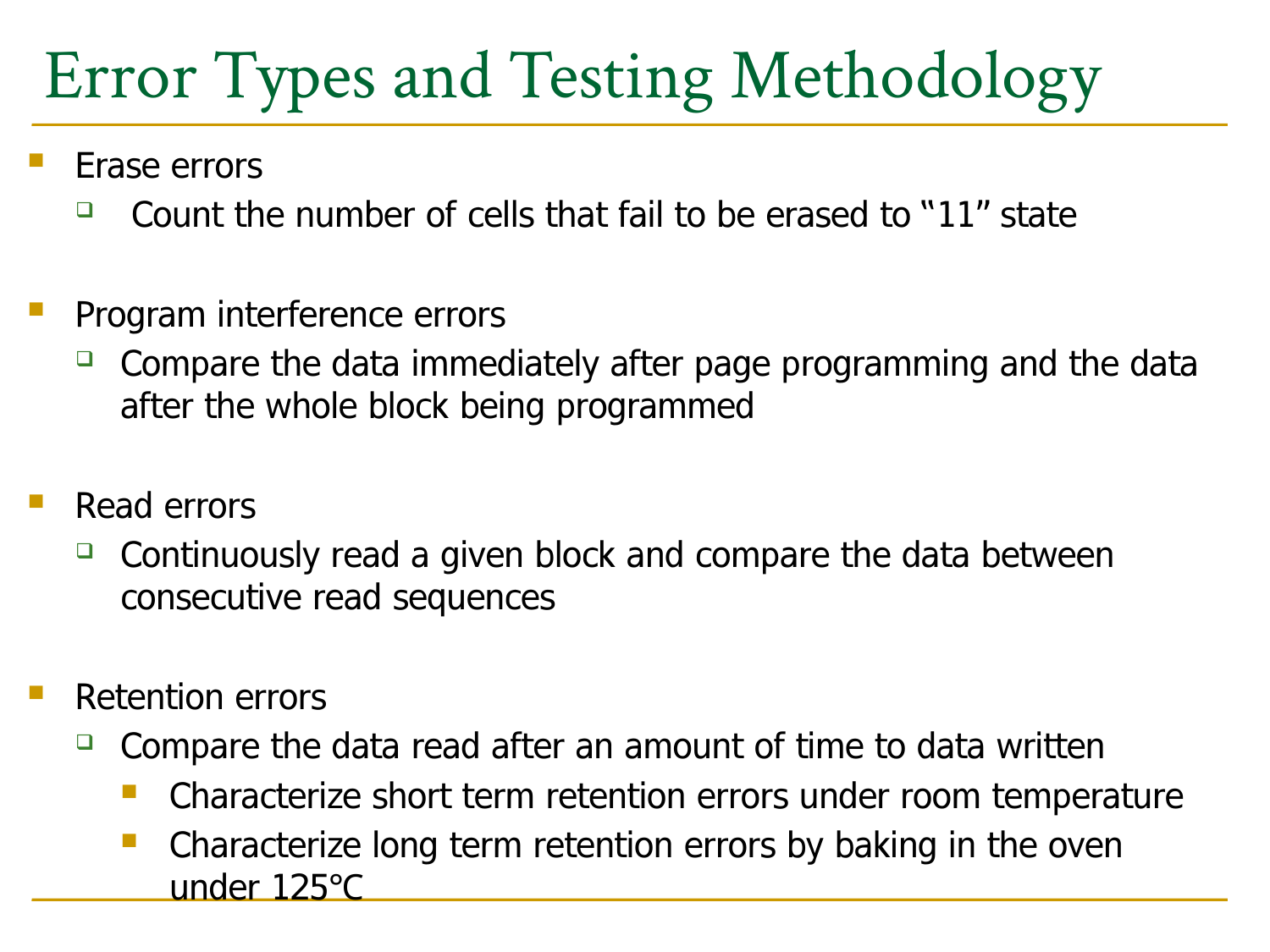

# Error Types and Testing Methodology
Erase errors
 Count the number of cells that fail to be erased to “11” state

Program interference errors
Compare the data immediately after page programming and the data after the whole block being programmed

Read errors
Continuously read a given block and compare the data between consecutive read sequences

Retention errors
Compare the data read after an amount of time to data written
Characterize short term retention errors under room temperature
Characterize long term retention errors by baking in the oven under 125℃